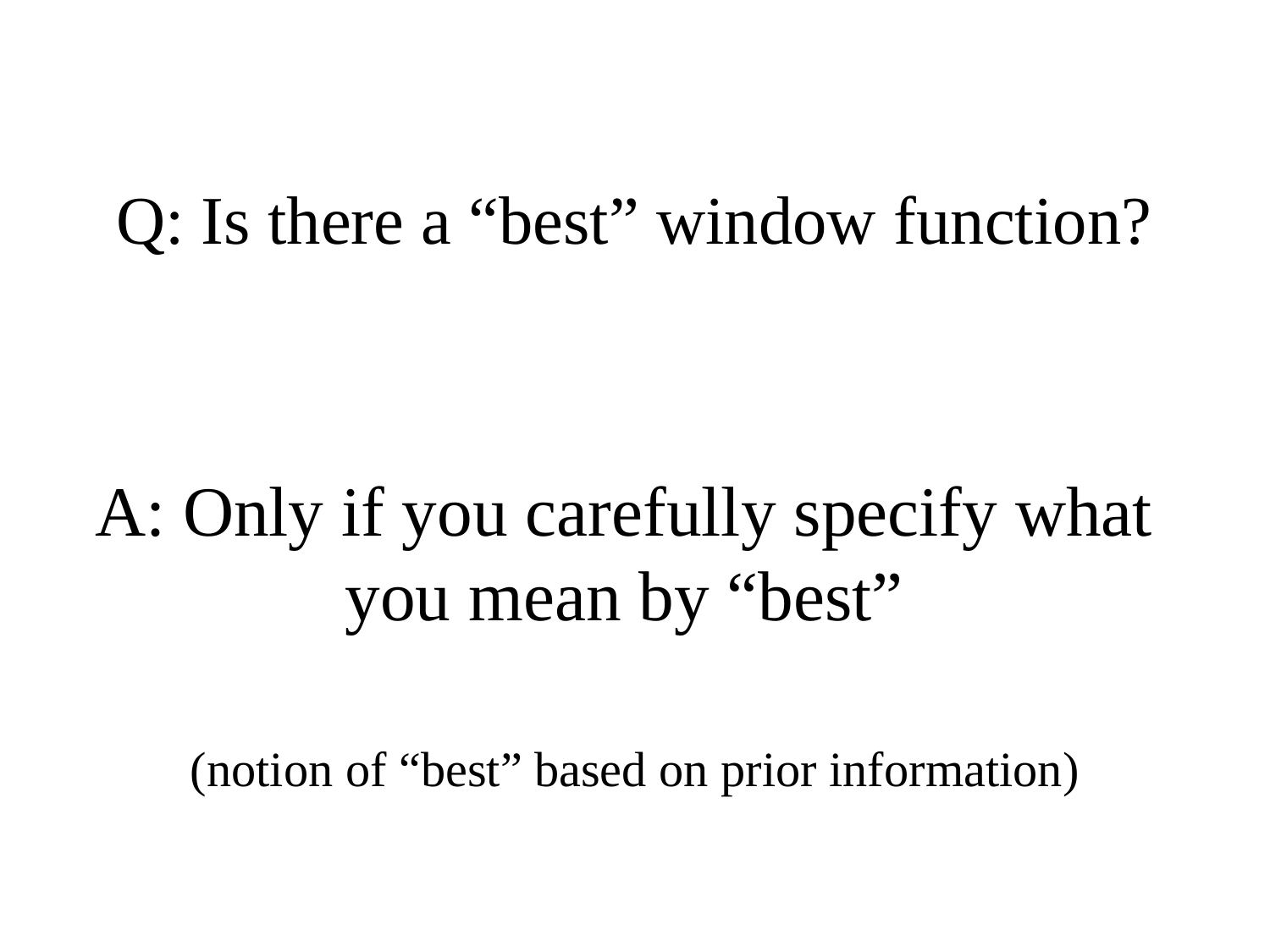

# Q: Is there a “best” window function?
A: Only if you carefully specify what you mean by “best”
(notion of “best” based on prior information)